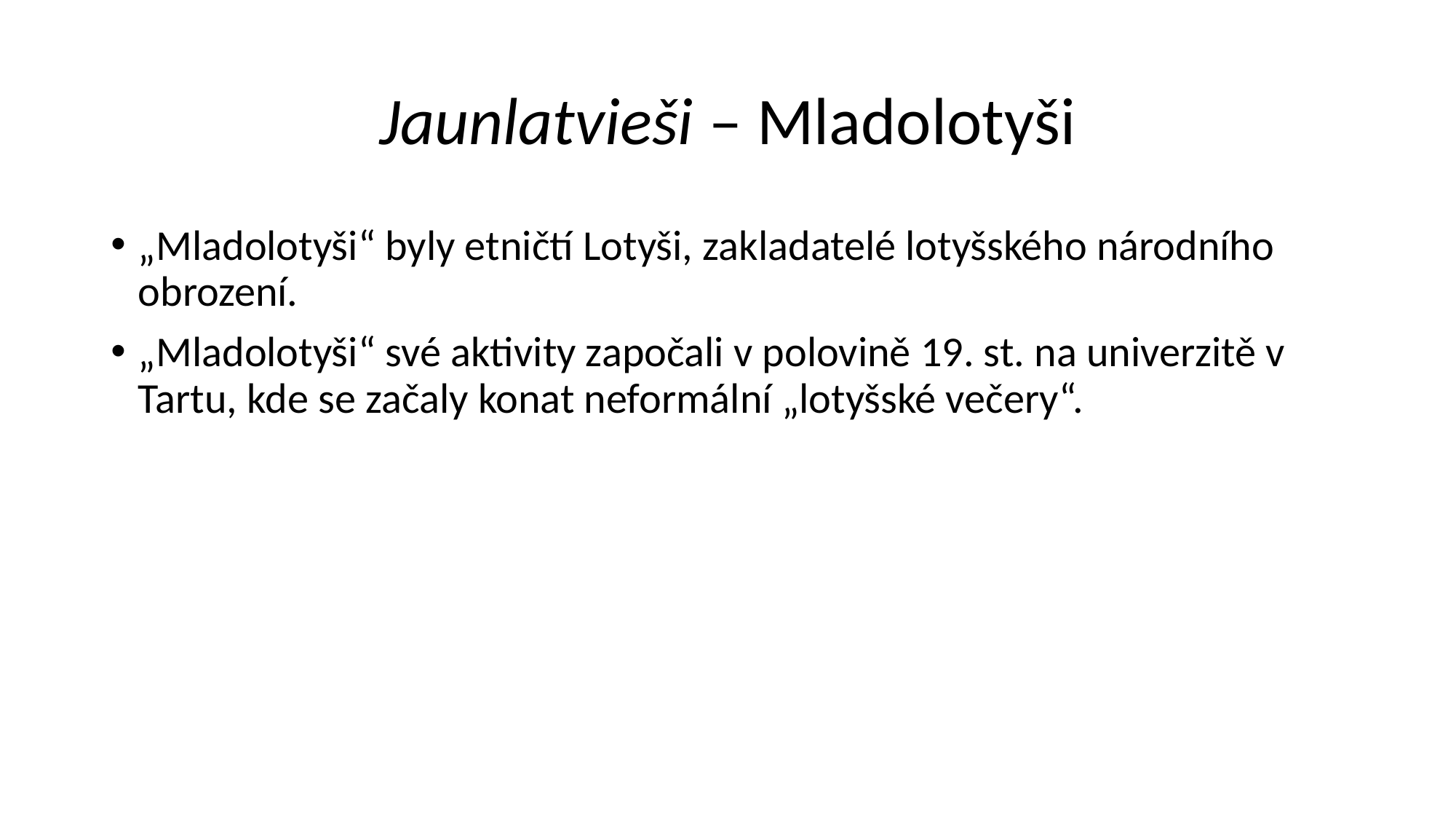

# Jaunlatvieši – Mladolotyši
„Mladolotyši“ byly etničtí Lotyši, zakladatelé lotyšského národního obrození.
„Mladolotyši“ své aktivity započali v polovině 19. st. na univerzitě v Tartu, kde se začaly konat neformální „lotyšské večery“.